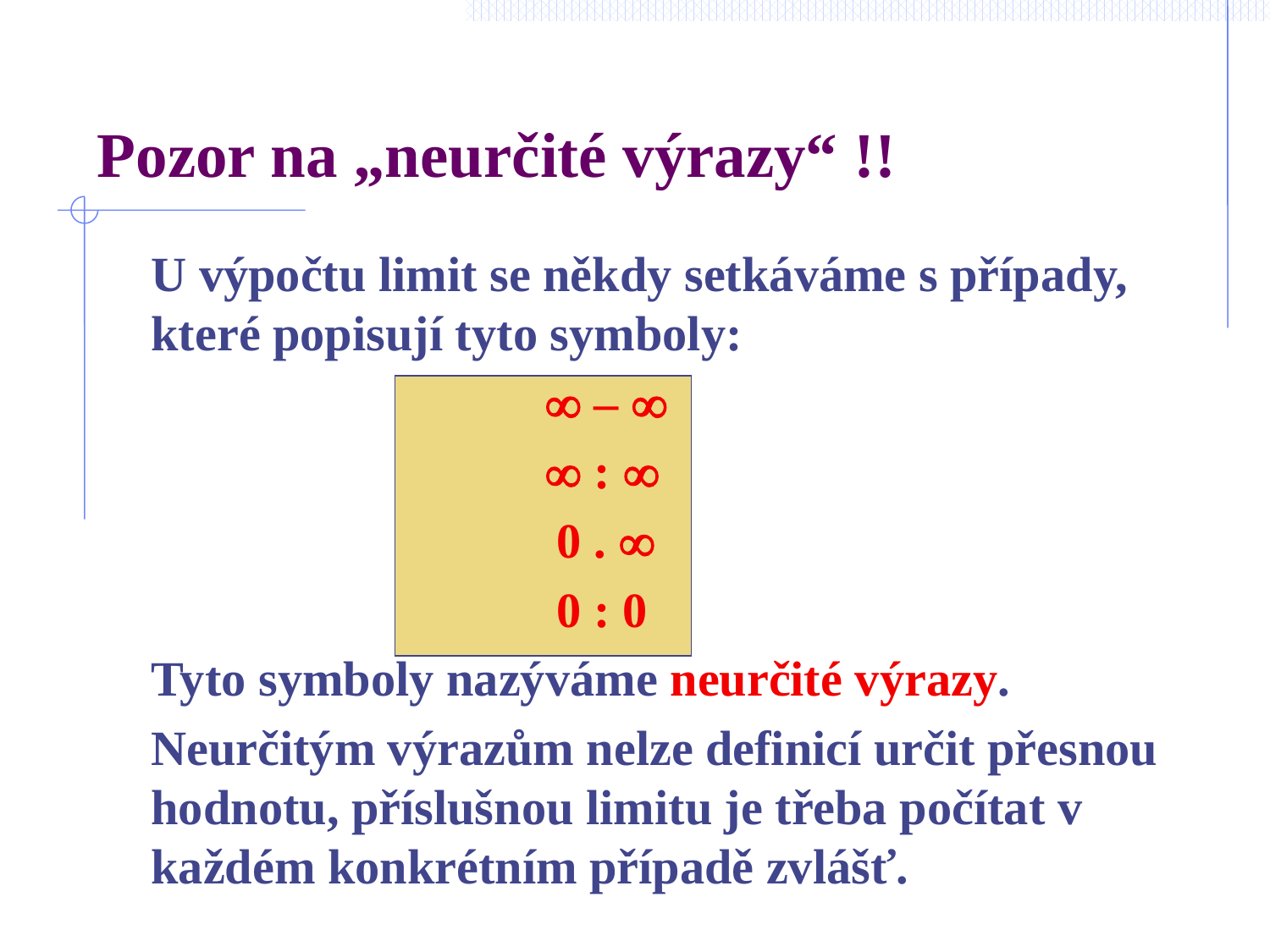

# Pozor na „neurčité výrazy“ !!
	U výpočtu limit se někdy setkáváme s případy, které popisují tyto symboly:
		 		 ∞ – ∞
				 ∞ : ∞
				  0 . ∞
				  0 : 0
	Tyto symboly nazýváme neurčité výrazy.
	Neurčitým výrazům nelze definicí určit přesnou hodnotu, příslušnou limitu je třeba počítat v každém konkrétním případě zvlášť.